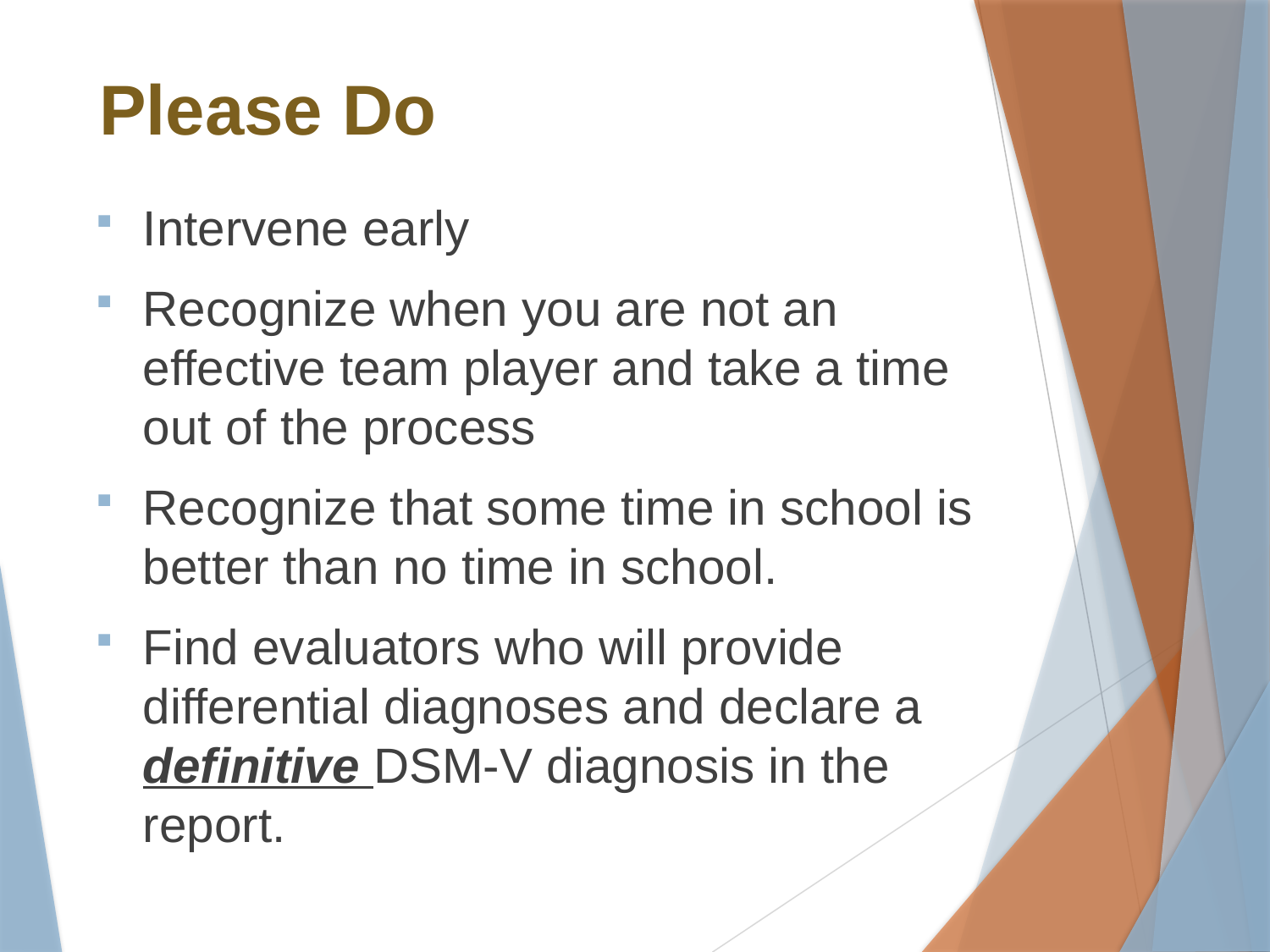

# Please Do
Intervene early
Recognize when you are not an effective team player and take a time out of the process
Recognize that some time in school is better than no time in school.
Find evaluators who will provide differential diagnoses and declare a definitive DSM-V diagnosis in the report.